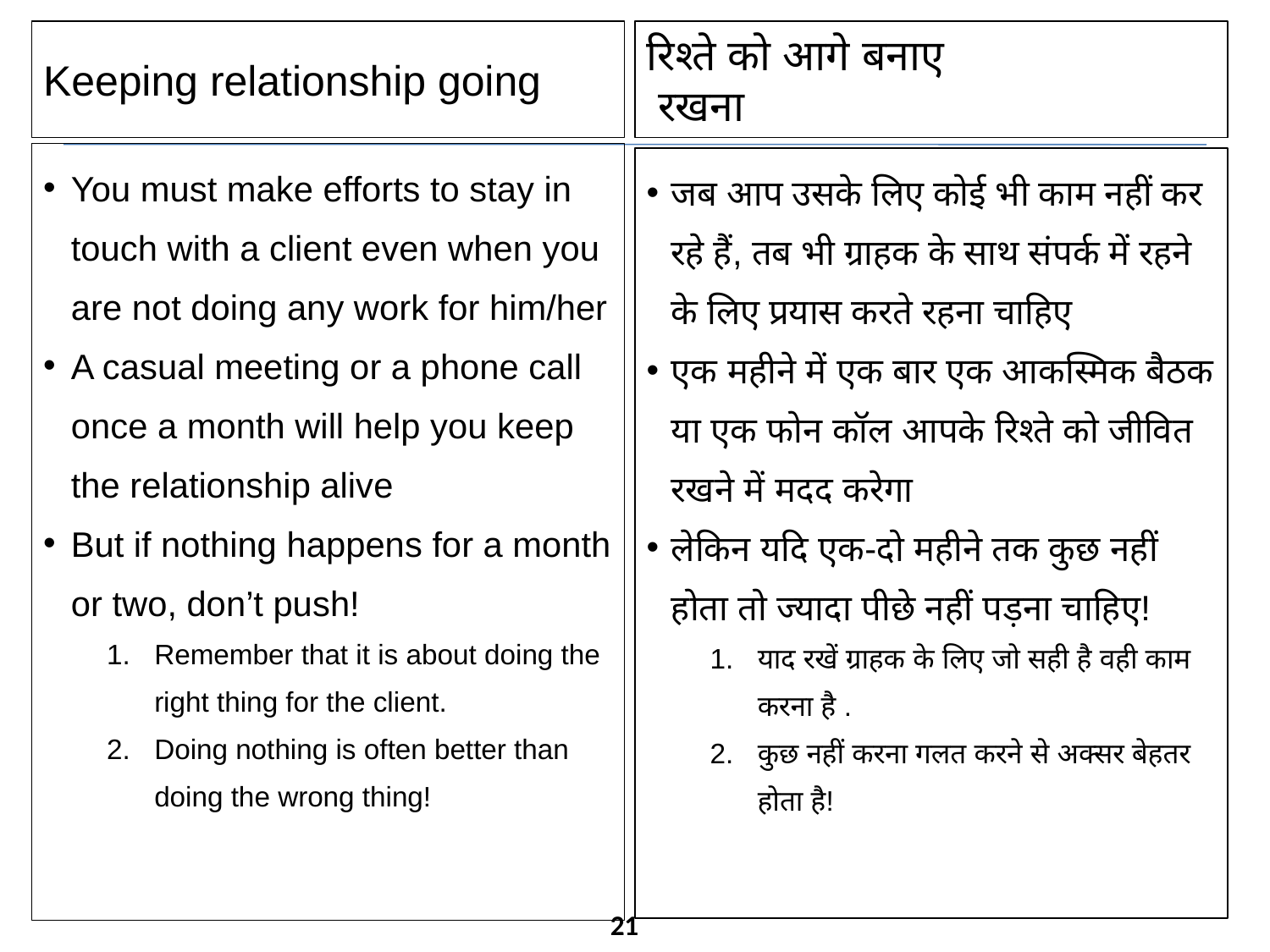

Keeping relationship going
रिश्ते को आगे बनाए
 रखना
You must make efforts to stay in touch with a client even when you are not doing any work for him/her
A casual meeting or a phone call once a month will help you keep the relationship alive
But if nothing happens for a month or two, don’t push!
Remember that it is about doing the right thing for the client.
Doing nothing is often better than doing the wrong thing!
जब आप उसके लिए कोई भी काम नहीं कर रहे हैं, तब भी ग्राहक के साथ संपर्क में रहने के लिए प्रयास करते रहना चाहिए
एक महीने में एक बार एक आकस्मिक बैठक या एक फोन कॉल आपके रिश्ते को जीवित रखने में मदद करेगा
लेकिन यदि एक-दो महीने तक कुछ नहीं होता तो ज्यादा पीछे नहीं पड़ना चाहिए!
याद रखें ग्राहक के लिए जो सही है वही काम करना है .
कुछ नहीं करना गलत करने से अक्सर बेहतर होता है!
21